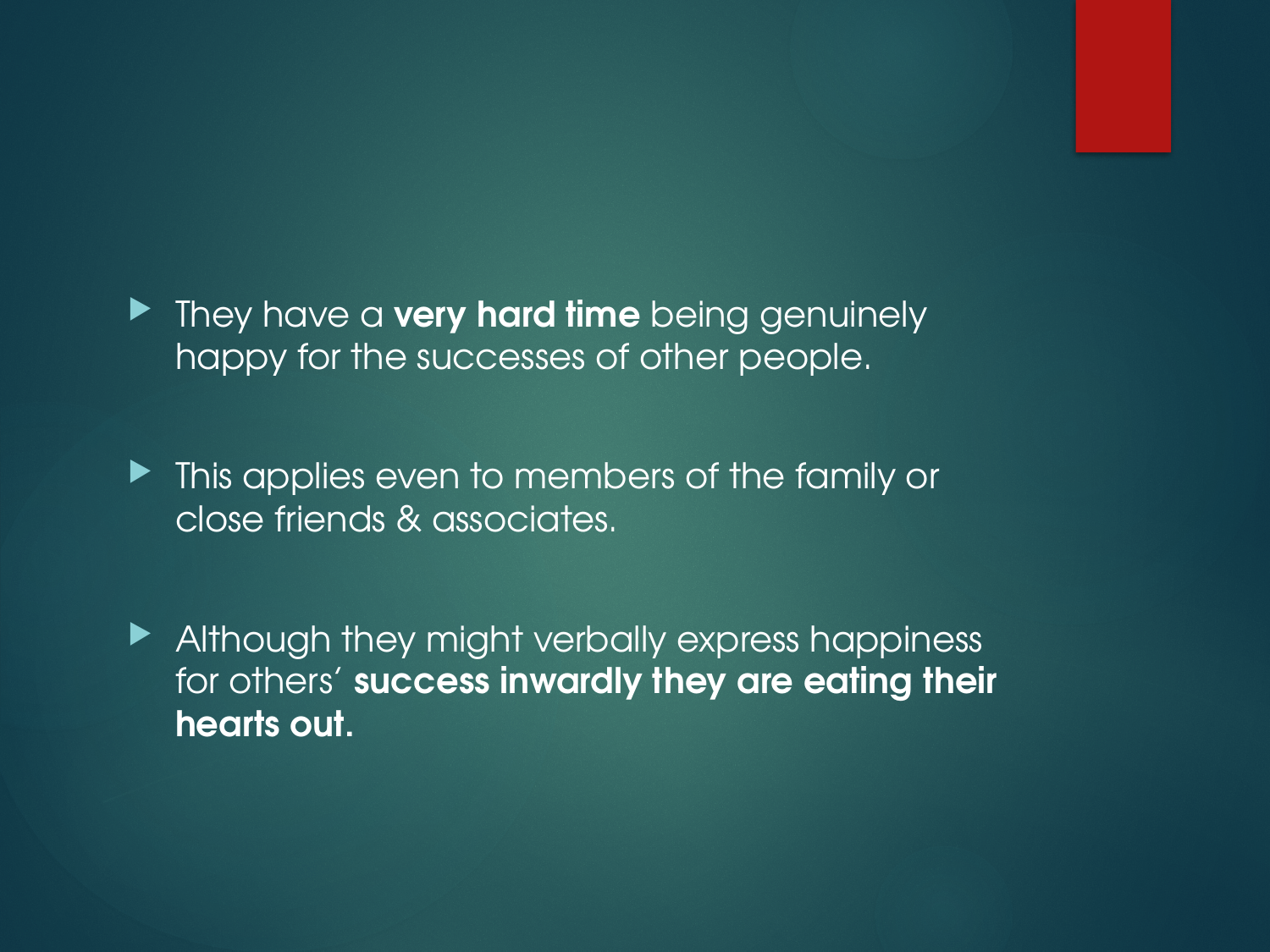

#
They have a very hard time being genuinely happy for the successes of other people.

This applies even to members of the family or close friends & associates.

Although they might verbally express happiness for others’ success inwardly they are eating their hearts out.